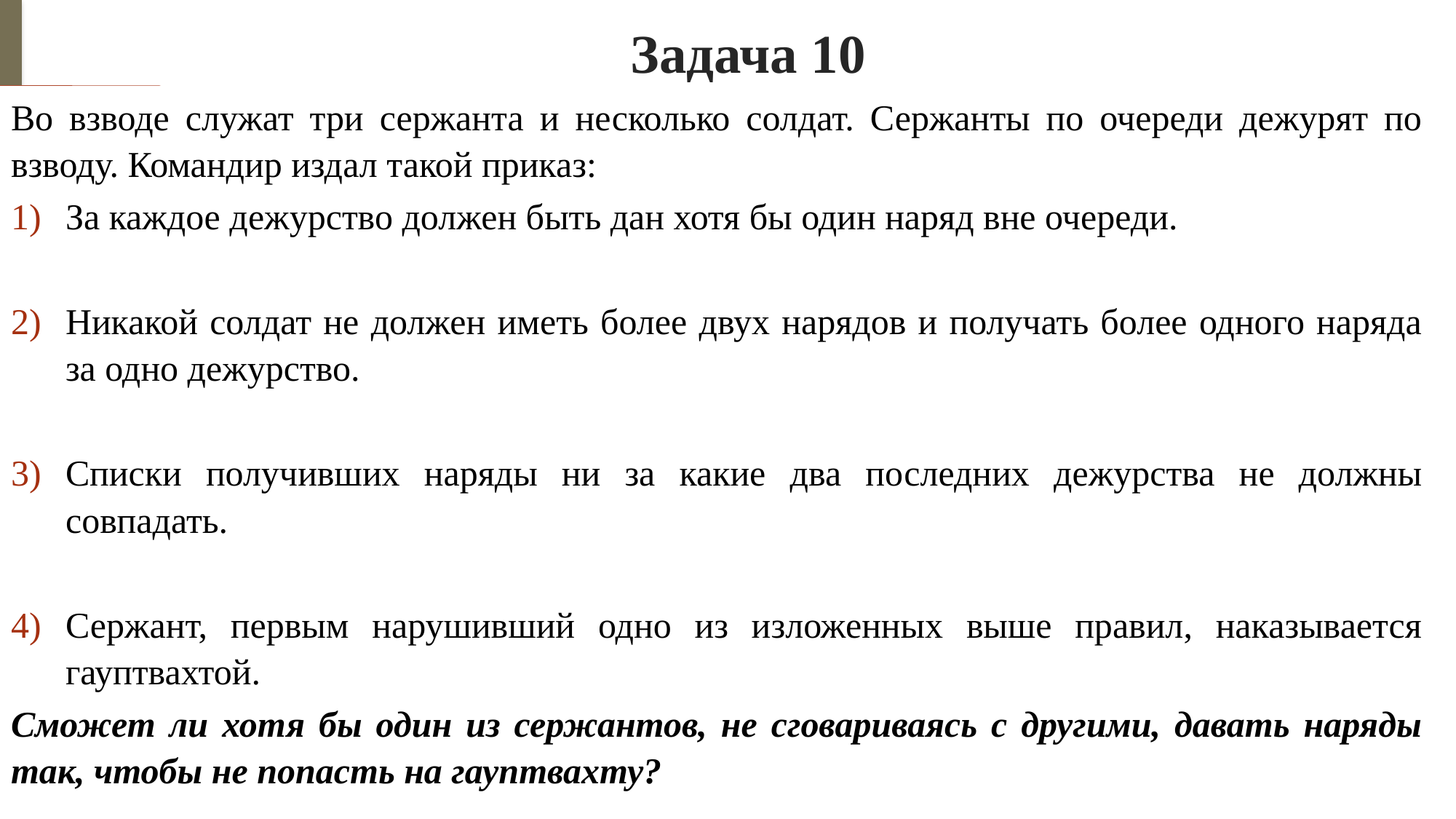

# Задача 10
Во взводе служат три сержанта и несколько солдат. Сержанты по очереди дежурят по взводу. Командир издал такой приказ:
За каждое дежурство должен быть дан хотя бы один наряд вне очереди.

Никакой солдат не должен иметь более двух нарядов и получать более одного наряда за одно дежурство.

Списки получивших наряды ни за какие два последних дежурства не должны совпадать.

Сержант, первым нарушивший одно из изложенных выше правил, наказывается гауптвахтой.
Сможет ли хотя бы один из сержантов, не сговариваясь с другими, давать наряды так, чтобы не попасть на гауптвахту?